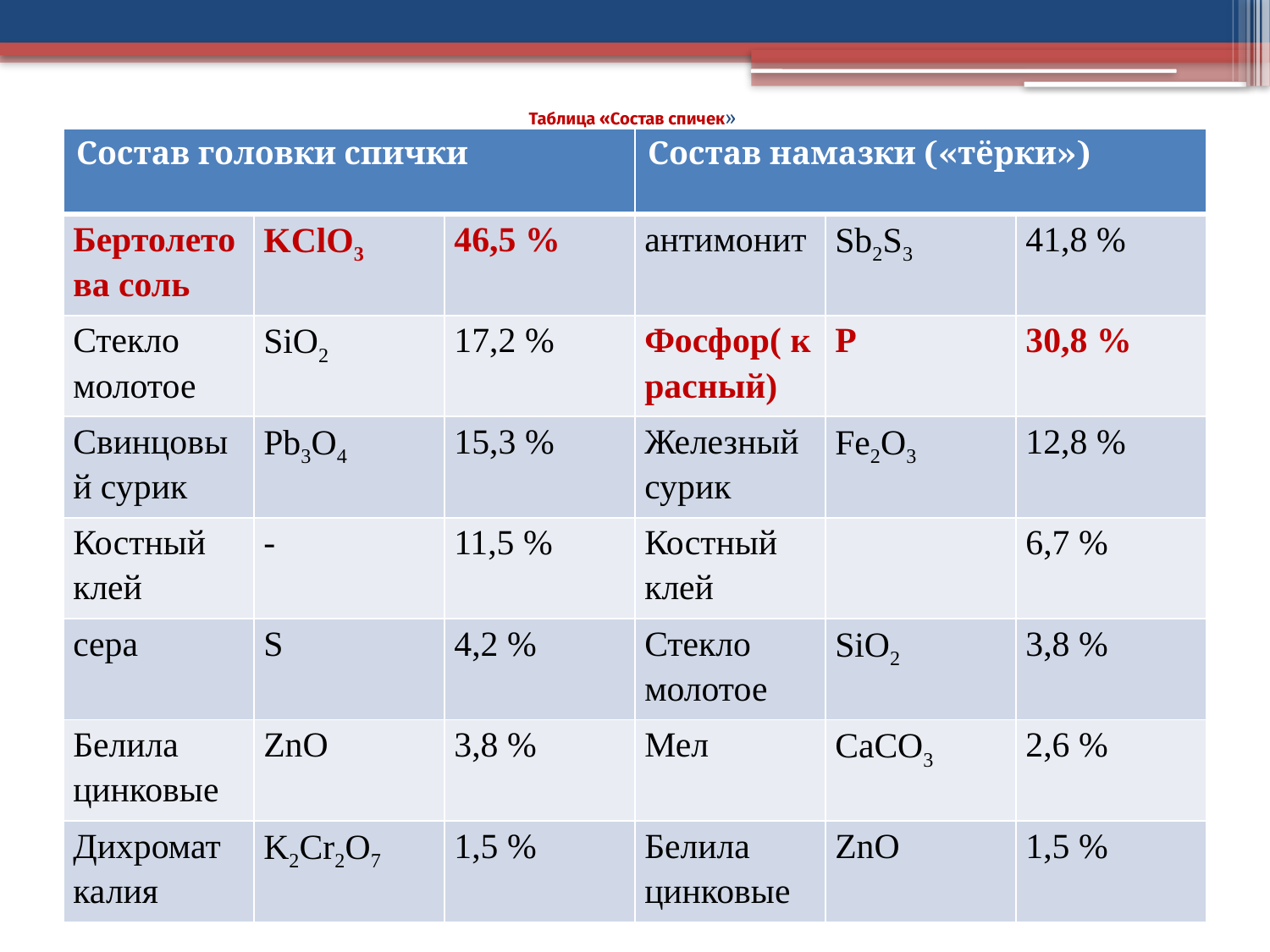

# Таблица «Состав спичек»
| Состав головки спички |  |  | Состав намазки («тёрки») |  |  |
| --- | --- | --- | --- | --- | --- |
| Бертолетова соль | KClO3 | 46,5 % | антимонит | Sb2S3 | 41,8 % |
| Стекло молотое | SiO2 | 17,2 % | Фосфор( красный) | P | 30,8 % |
| Свинцовый сурик | Pb3O4 | 15,3 % | Железный сурик | Fe2O3 | 12,8 % |
| Костный клей | - | 11,5 % | Костный клей |  | 6,7 % |
| сера | S | 4,2 % | Стекло молотое | SiO2 | 3,8 % |
| Белила цинковые | ZnO | 3,8 % | Мел | CaCO3 | 2,6 % |
| Дихромат калия | K2Cr2O7 | 1,5 % | Белила цинковые | ZnO | 1,5 % |